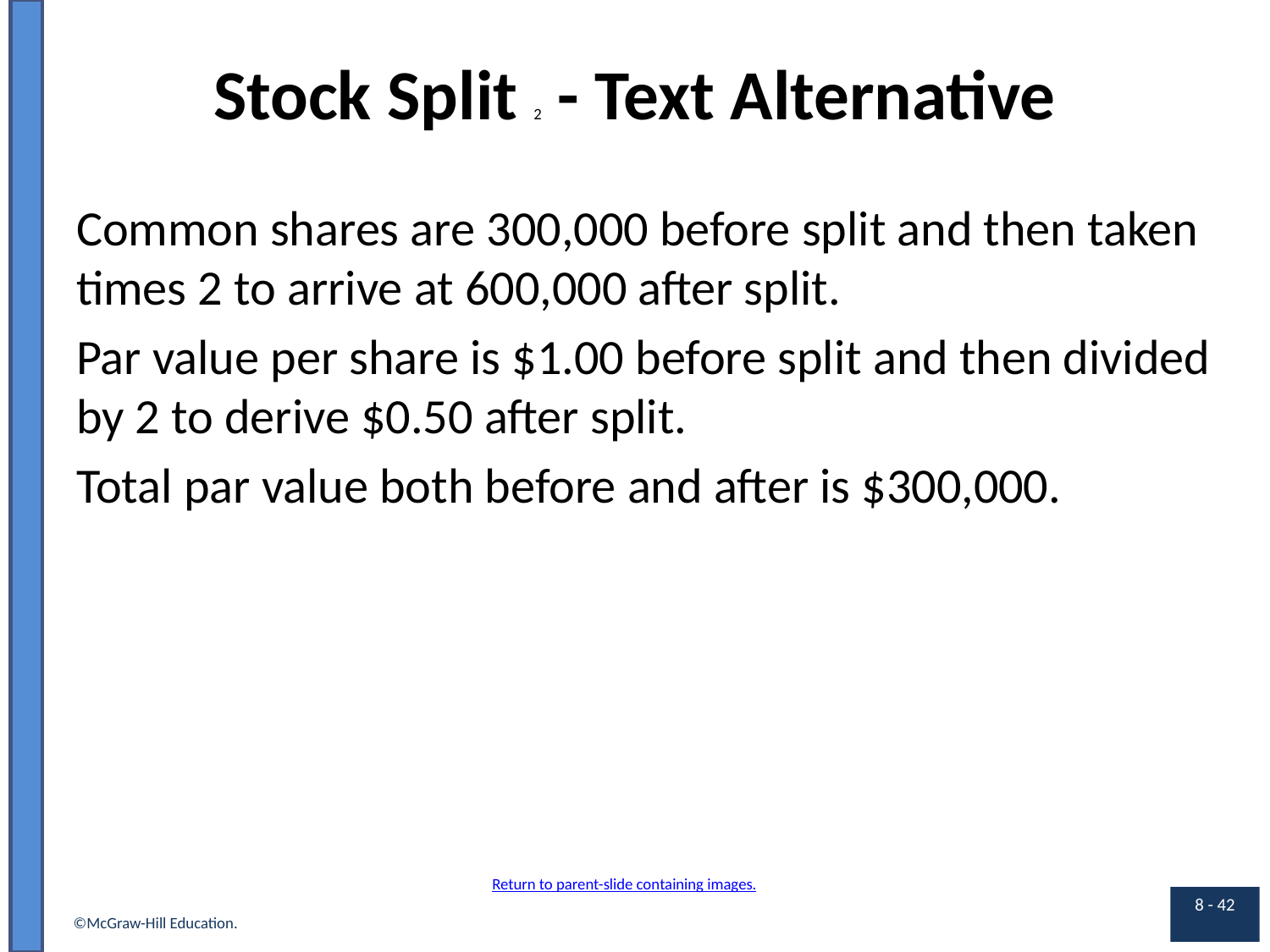

# Stock Split 2 - Text Alternative
Common shares are 300,000 before split and then taken times 2 to arrive at 600,000 after split.
Par value per share is $1.00 before split and then divided by 2 to derive $0.50 after split.
Total par value both before and after is $300,000.
Return to parent-slide containing images.